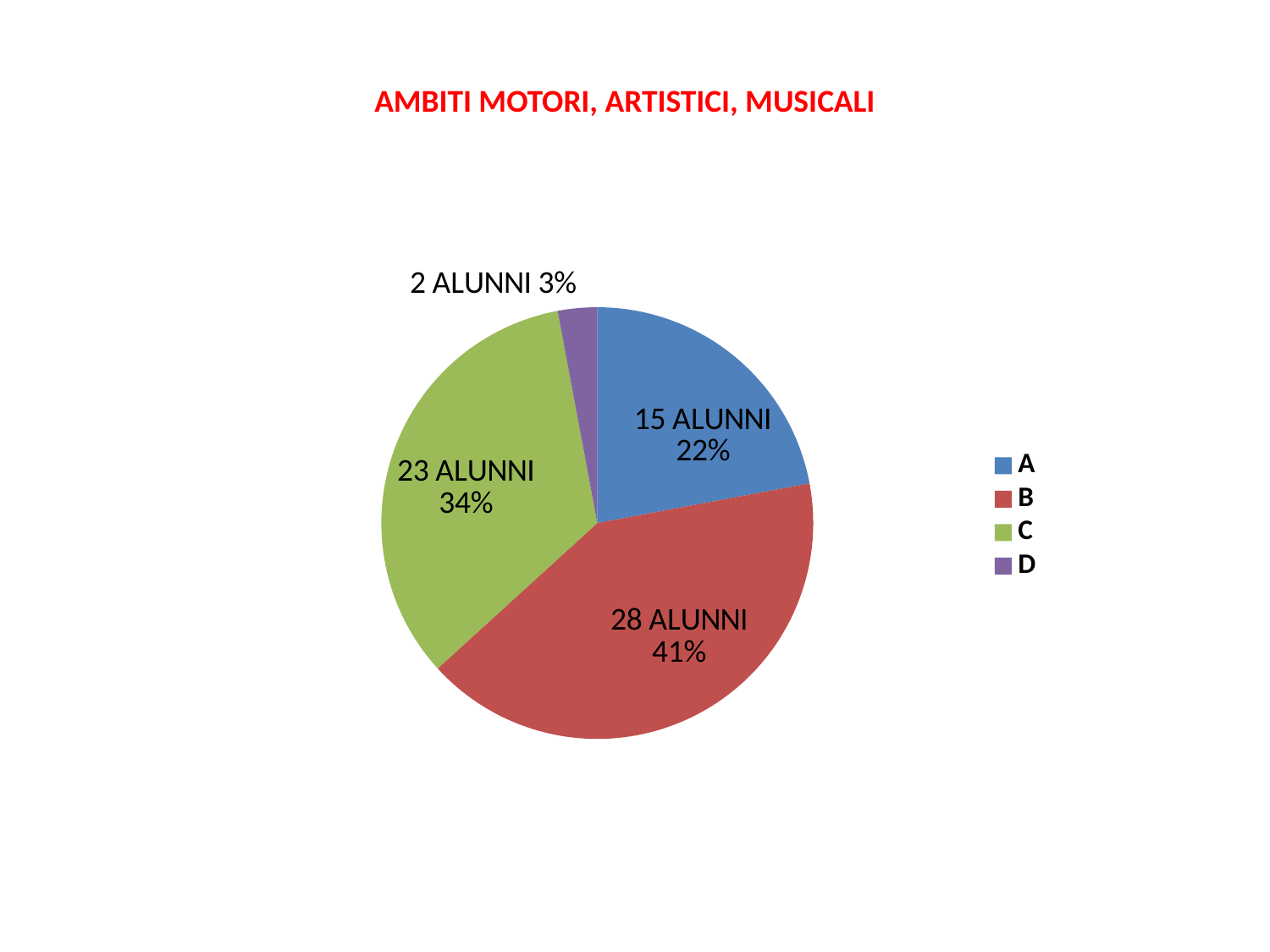

AMBITI MOTORI, ARTISTICI, MUSICALI

### Chart

| Category |  |
|---|---|
| A | 15.0 |
| B | 28.0 |
| C | 23.0 |
| D | 2.0 |